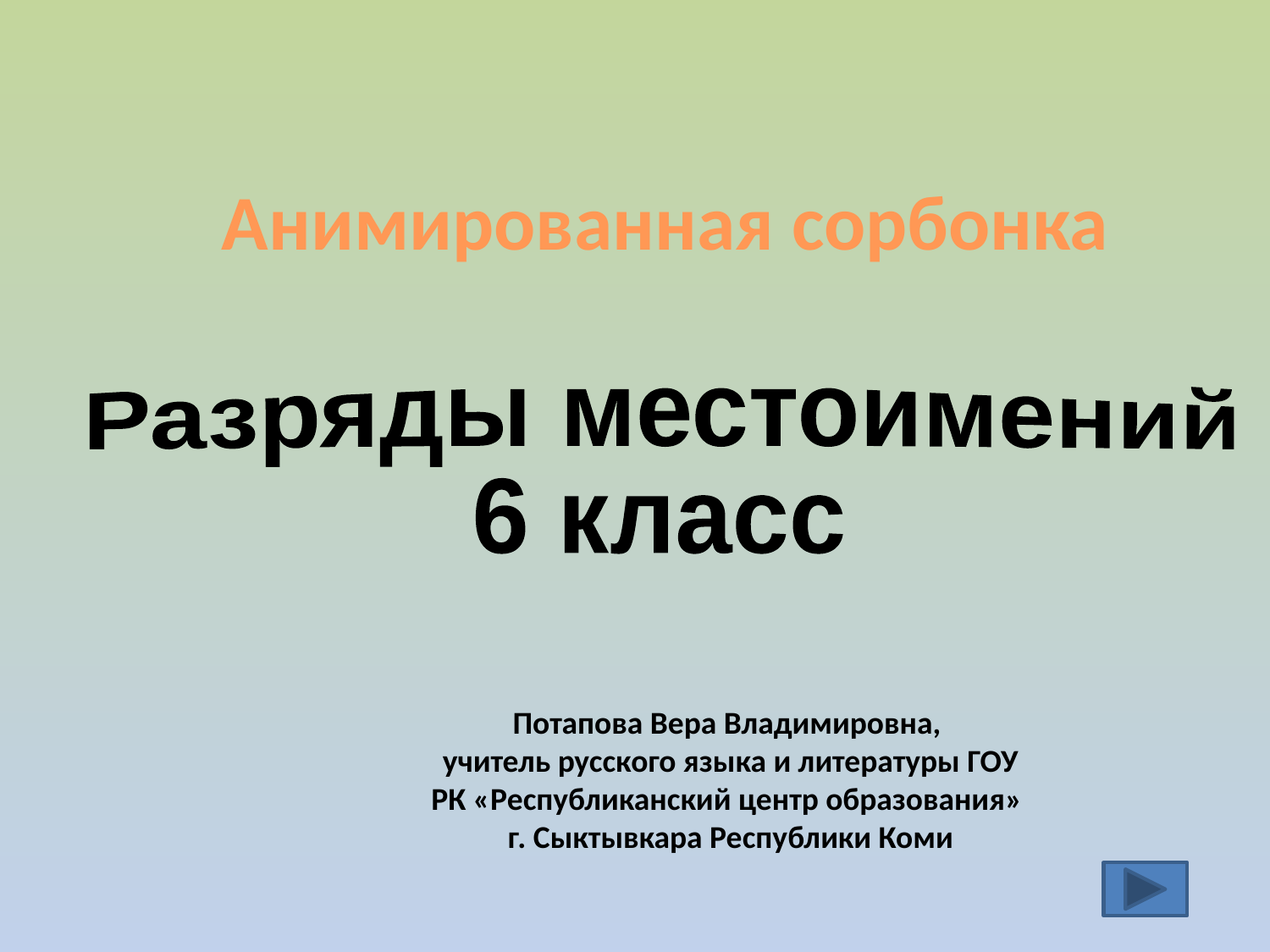

Анимированная сорбонка

Разряды местоимений
6 класс
Потапова Вера Владимировна,
 учитель русского языка и литературы ГОУ
РК «Республиканский центр образования»
 г. Сыктывкара Республики Коми